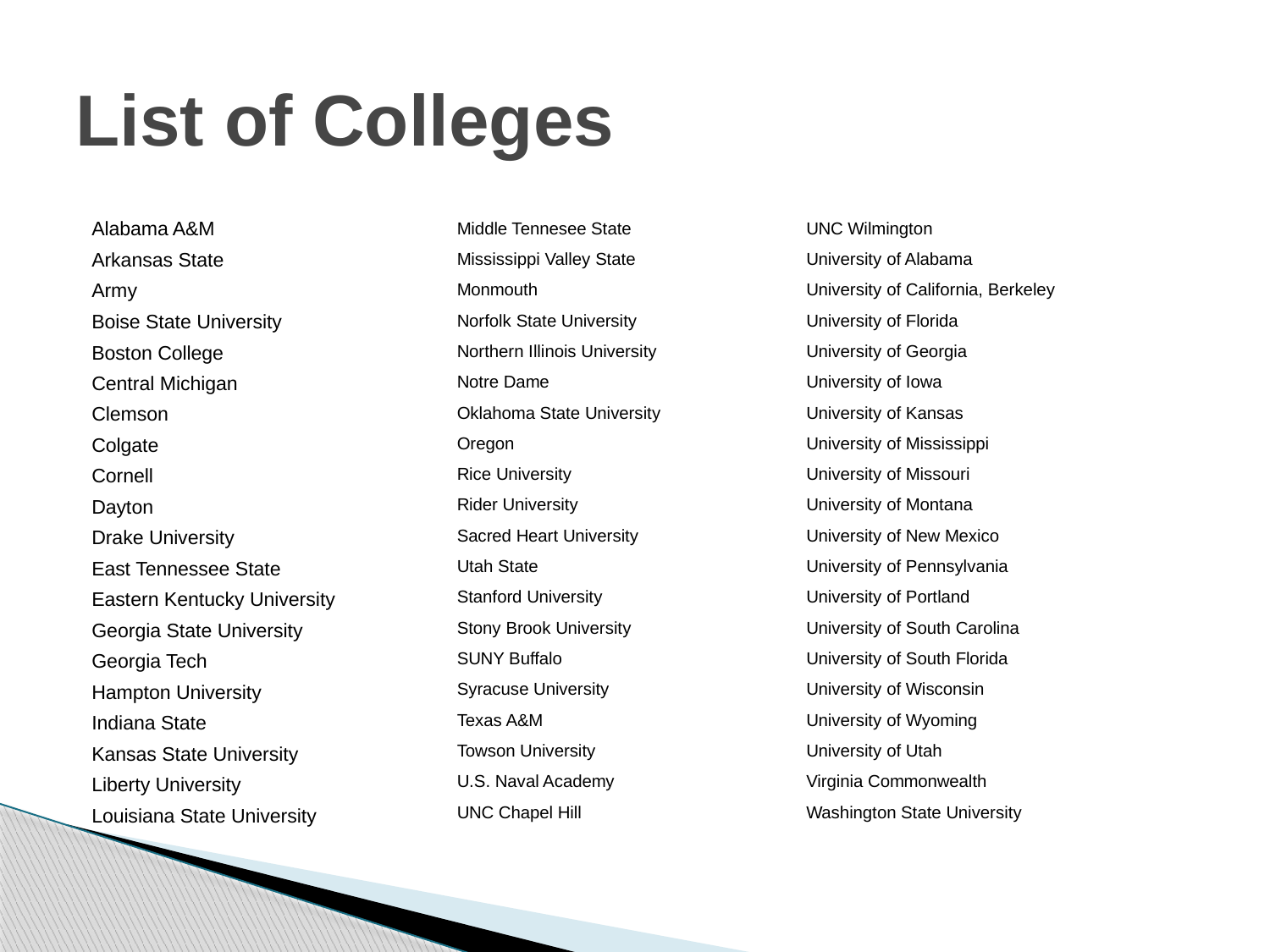

# List of Colleges
Middle Tennesee State
Mississippi Valley State
Monmouth
Norfolk State University
Northern Illinois University
Notre Dame
Oklahoma State University
Oregon
Rice University
Rider University
Sacred Heart University
Utah State
Stanford University
Stony Brook University
SUNY Buffalo
Syracuse University
Texas A&M
Towson University
U.S. Naval Academy
UNC Chapel Hill

UNC Wilmington
University of Alabama
University of California, Berkeley
University of Florida
University of Georgia
University of Iowa
University of Kansas
University of Mississippi
University of Missouri
University of Montana
University of New Mexico
University of Pennsylvania
University of Portland
University of South Carolina
University of South Florida
University of Wisconsin
University of Wyoming
University of Utah
Virginia Commonwealth
Washington State University

Alabama A&M
Arkansas State
Army
Boise State University
Boston College
Central Michigan
Clemson
Colgate
Cornell
Dayton
Drake University
East Tennessee State
Eastern Kentucky University
Georgia State University
Georgia Tech
Hampton University
Indiana State
Kansas State University
Liberty University
Louisiana State University